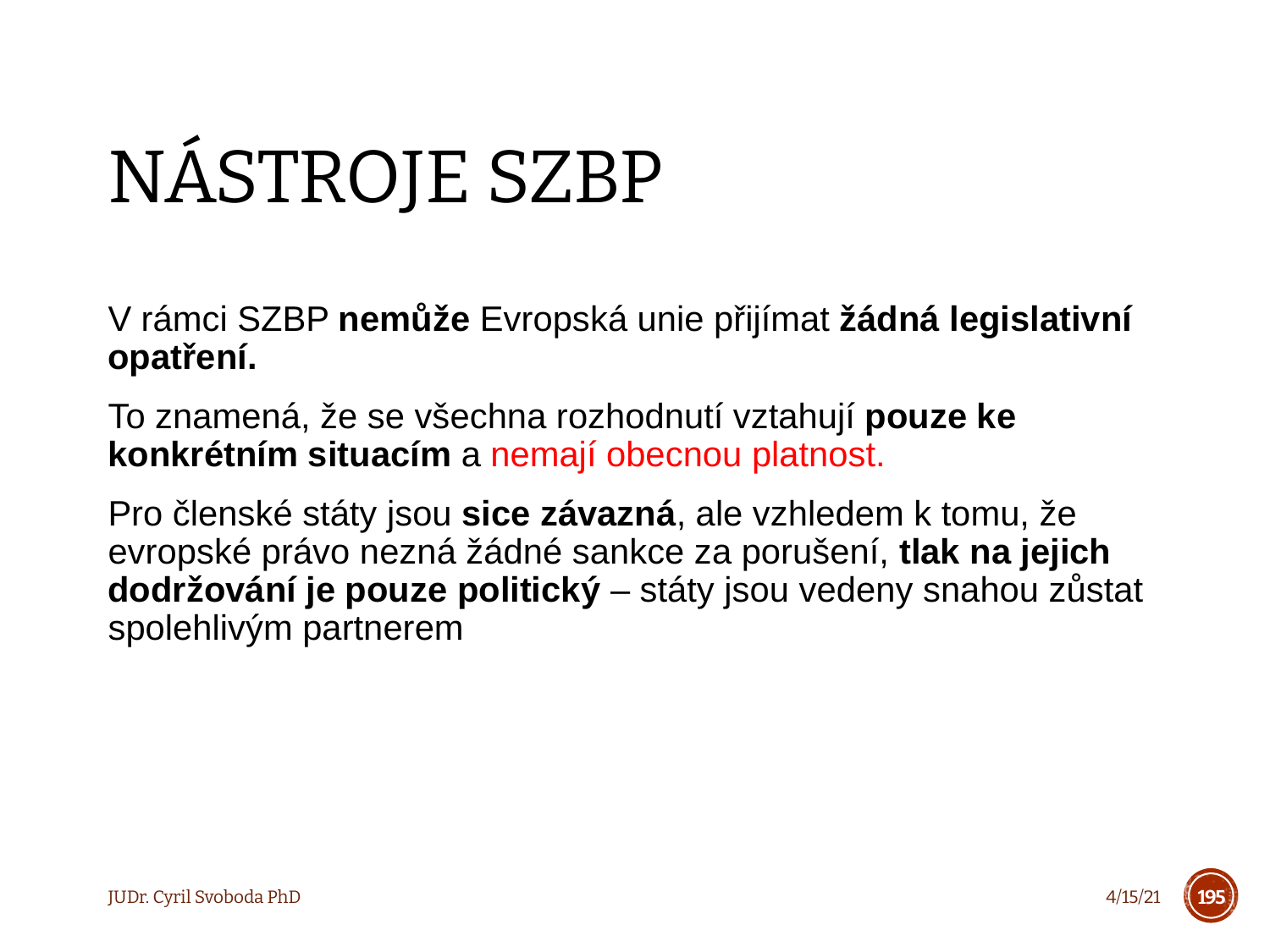

# Nástroje SZBP
V rámci SZBP nemůže Evropská unie přijímat žádná legislativní opatření.
To znamená, že se všechna rozhodnutí vztahují pouze ke konkrétním situacím a nemají obecnou platnost.
Pro členské státy jsou sice závazná, ale vzhledem k tomu, že evropské právo nezná žádné sankce za porušení, tlak na jejich dodržování je pouze politický – státy jsou vedeny snahou zůstat spolehlivým partnerem
JUDr. Cyril Svoboda PhD
4/15/21
195